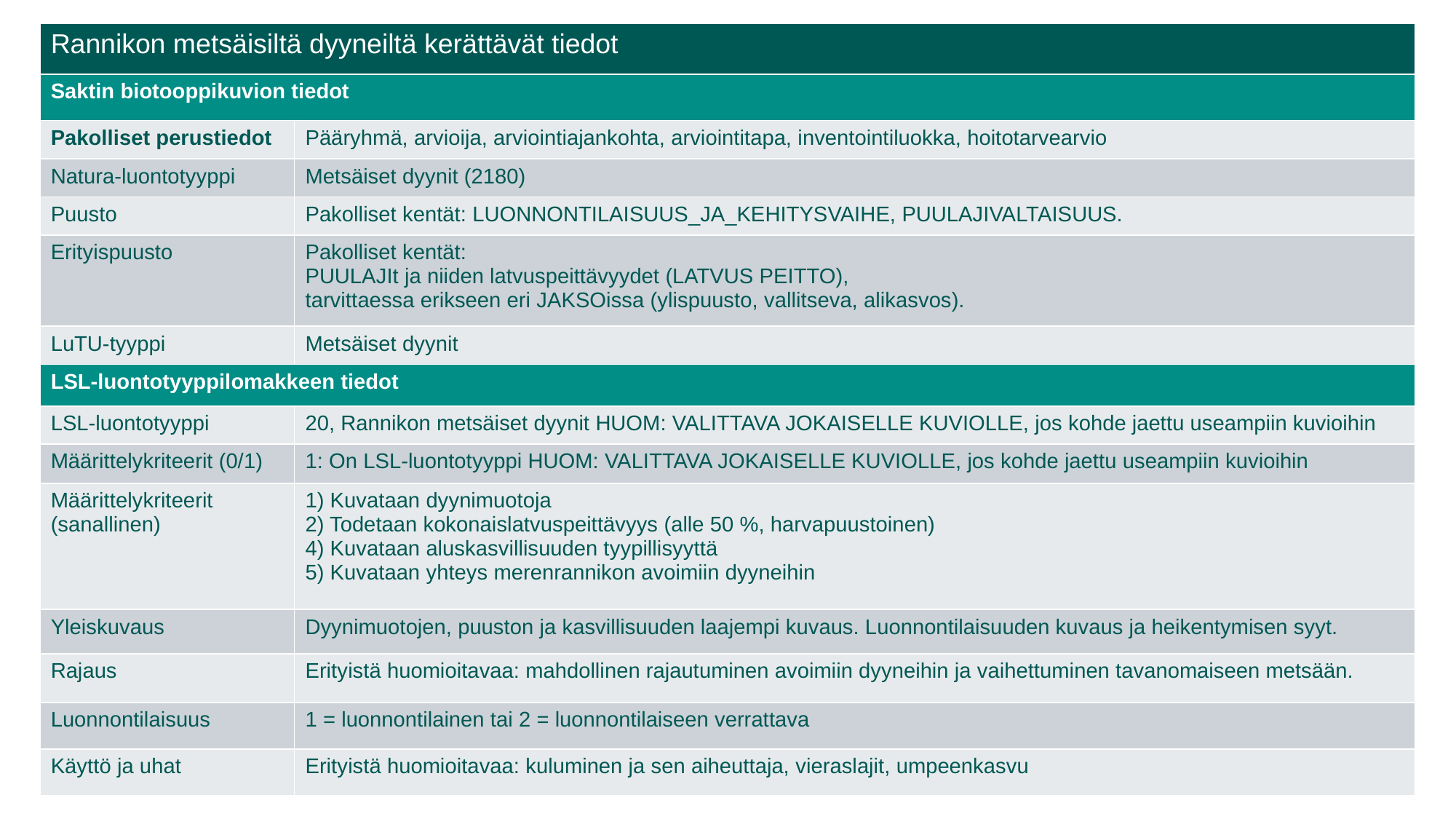

| Rannikon metsäisiltä dyyneiltä kerättävät tiedot |  |
| --- | --- |
| Saktin biotooppikuvion tiedot |  |
| Pakolliset perustiedot | Pääryhmä, arvioija, arviointiajankohta, arviointitapa, inventointiluokka, hoitotarvearvio |
| Natura-luontotyyppi | Metsäiset dyynit (2180) |
| Puusto | Pakolliset kentät: LUONNONTILAISUUS\_JA\_KEHITYSVAIHE, PUULAJIVALTAISUUS. |
| Erityispuusto | Pakolliset kentät: PUULAJIt ja niiden latvuspeittävyydet (LATVUS PEITTO), tarvittaessa erikseen eri JAKSOissa (ylispuusto, vallitseva, alikasvos). |
| LuTU-tyyppi | Metsäiset dyynit |
| LSL-luontotyyppilomakkeen tiedot |  |
| LSL-luontotyyppi | 20, Rannikon metsäiset dyynit HUOM: VALITTAVA JOKAISELLE KUVIOLLE, jos kohde jaettu useampiin kuvioihin |
| Määrittelykriteerit (0/1) | 1: On LSL-luontotyyppi HUOM: VALITTAVA JOKAISELLE KUVIOLLE, jos kohde jaettu useampiin kuvioihin |
| Määrittelykriteerit (sanallinen) | 1) Kuvataan dyynimuotoja  2) Todetaan kokonaislatvuspeittävyys (alle 50 %, harvapuustoinen)  4) Kuvataan aluskasvillisuuden tyypillisyyttä  5) Kuvataan yhteys merenrannikon avoimiin dyyneihin |
| Yleiskuvaus | Dyynimuotojen, puuston ja kasvillisuuden laajempi kuvaus. Luonnontilaisuuden kuvaus ja heikentymisen syyt. |
| Rajaus | Erityistä huomioitavaa: mahdollinen rajautuminen avoimiin dyyneihin ja vaihettuminen tavanomaiseen metsään. |
| Luonnontilaisuus | 1 = luonnontilainen tai 2 = luonnontilaiseen verrattava |
| Käyttö ja uhat | Erityistä huomioitavaa: kuluminen ja sen aiheuttaja, vieraslajit, umpeenkasvu |